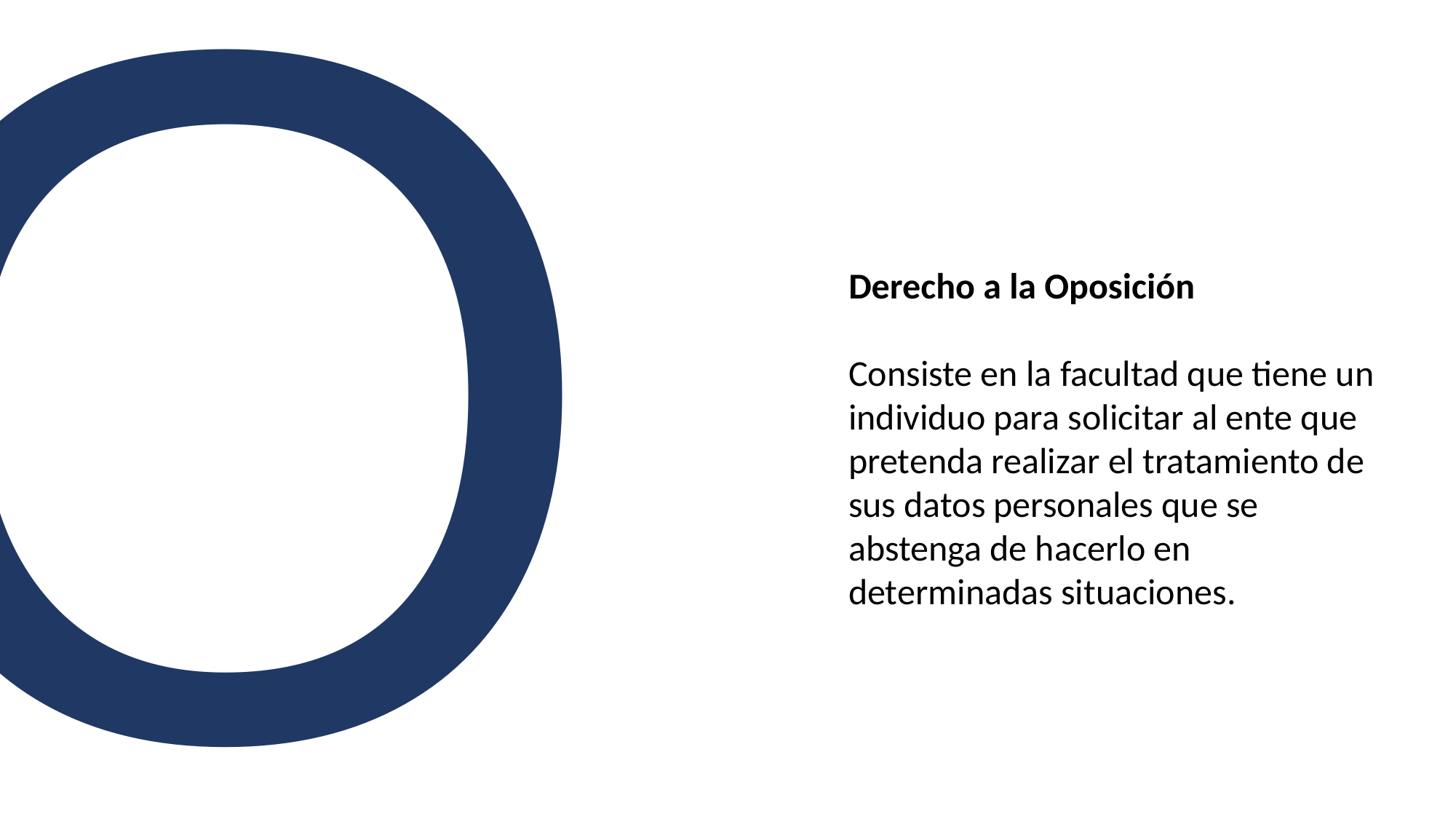

Derecho a la Oposición

Consiste en la facultad que tiene un individuo para solicitar al ente que pretenda realizar el tratamiento de sus datos personales que se abstenga de hacerlo en determinadas situaciones.
O